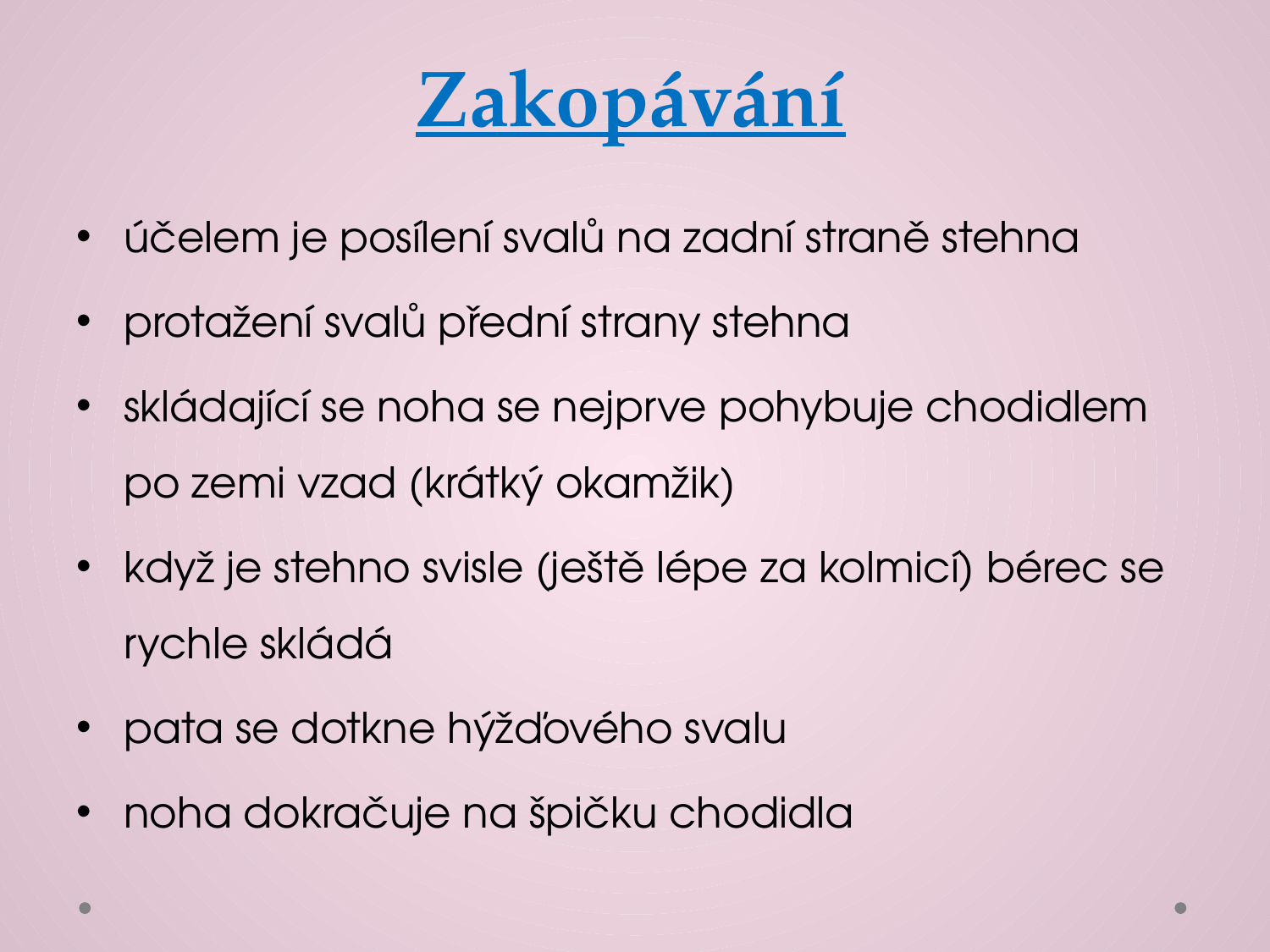

# Zakopávání
účelem je posílení svalů na zadní straně stehna
protažení svalů přední strany stehna
skládající se noha se nejprve pohybuje chodidlem po zemi vzad (krátký okamžik)
když je stehno svisle (ještě lépe za kolmicí) bérec se rychle skládá
pata se dotkne hýžďového svalu
noha dokračuje na špičku chodidla